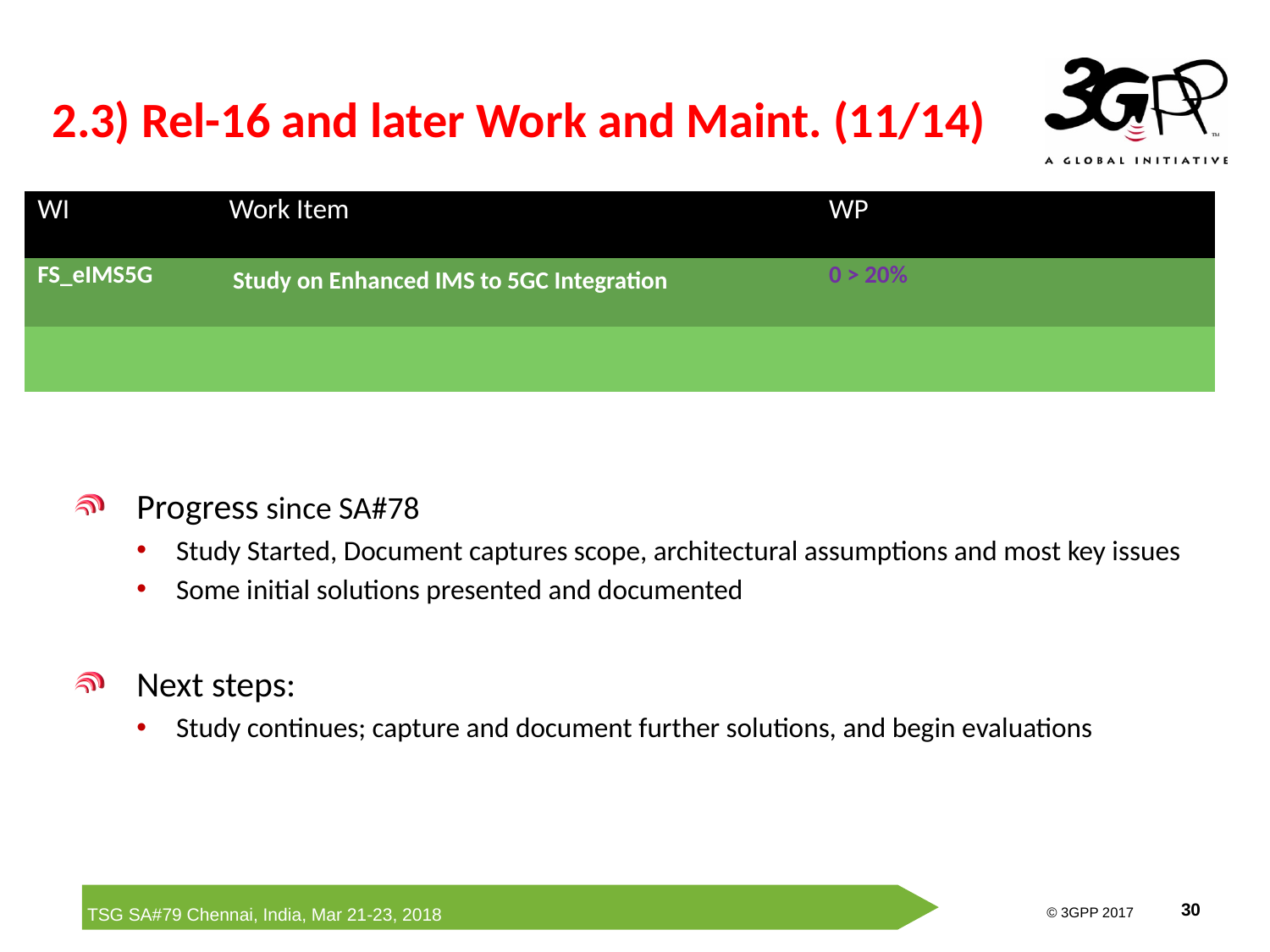

# 2.3) Rel-16 and later Work and Maint. (11/14)
| WI | Work Item | WP |  |  |
| --- | --- | --- | --- | --- |
| FS\_eIMS5G | Study on Enhanced IMS to 5GC Integration | 0 > 20% |  |  |
|  |  |  |  |  |
Progress since SA#78
Study Started, Document captures scope, architectural assumptions and most key issues
Some initial solutions presented and documented

Next steps:
Study continues; capture and document further solutions, and begin evaluations